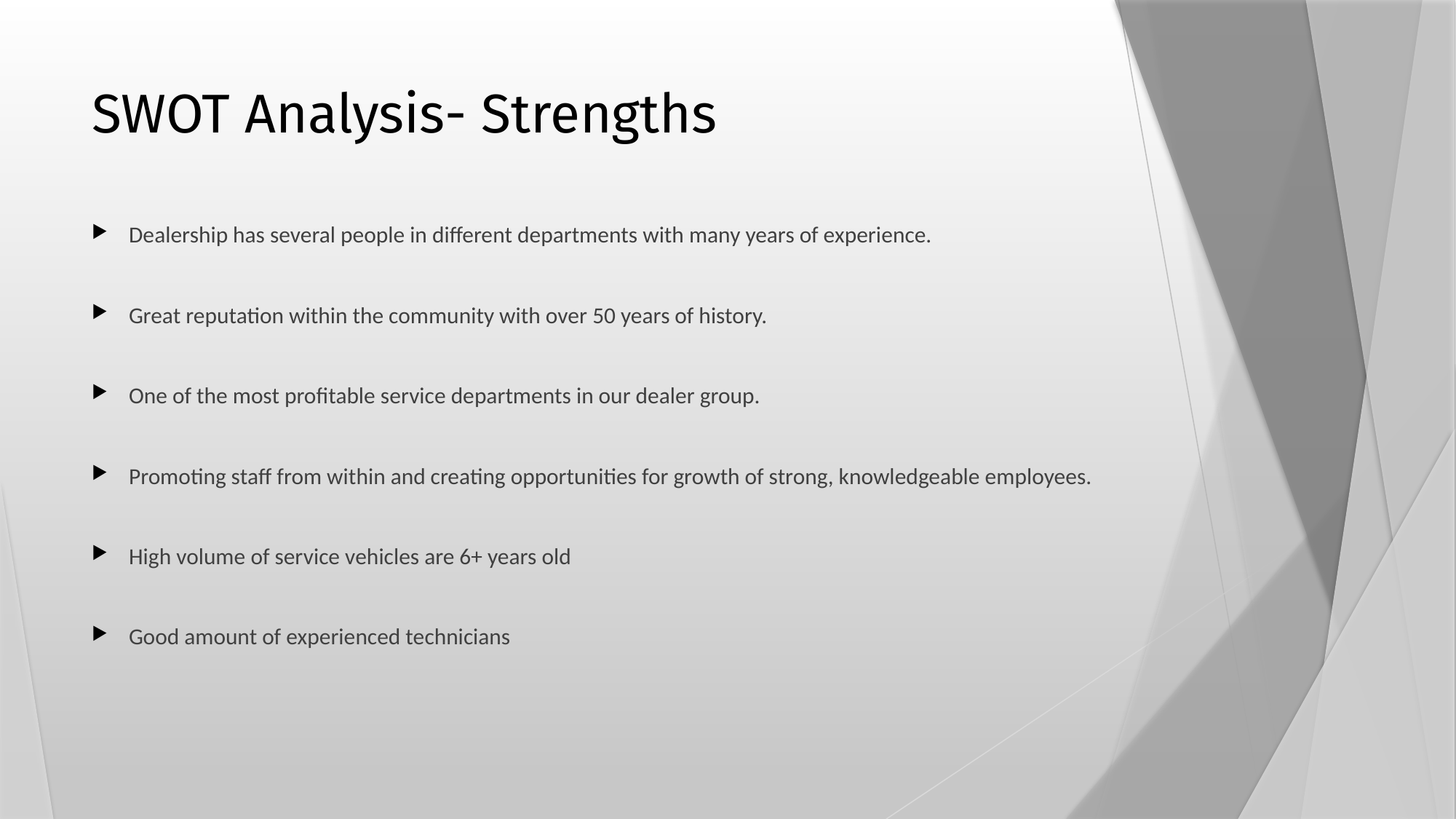

# SWOT Analysis- Strengths
Dealership has several people in different departments with many years of experience.

Great reputation within the community with over 50 years of history.

One of the most profitable service departments in our dealer group.

Promoting staff from within and creating opportunities for growth of strong, knowledgeable employees.

High volume of service vehicles are 6+ years old

Good amount of experienced technicians